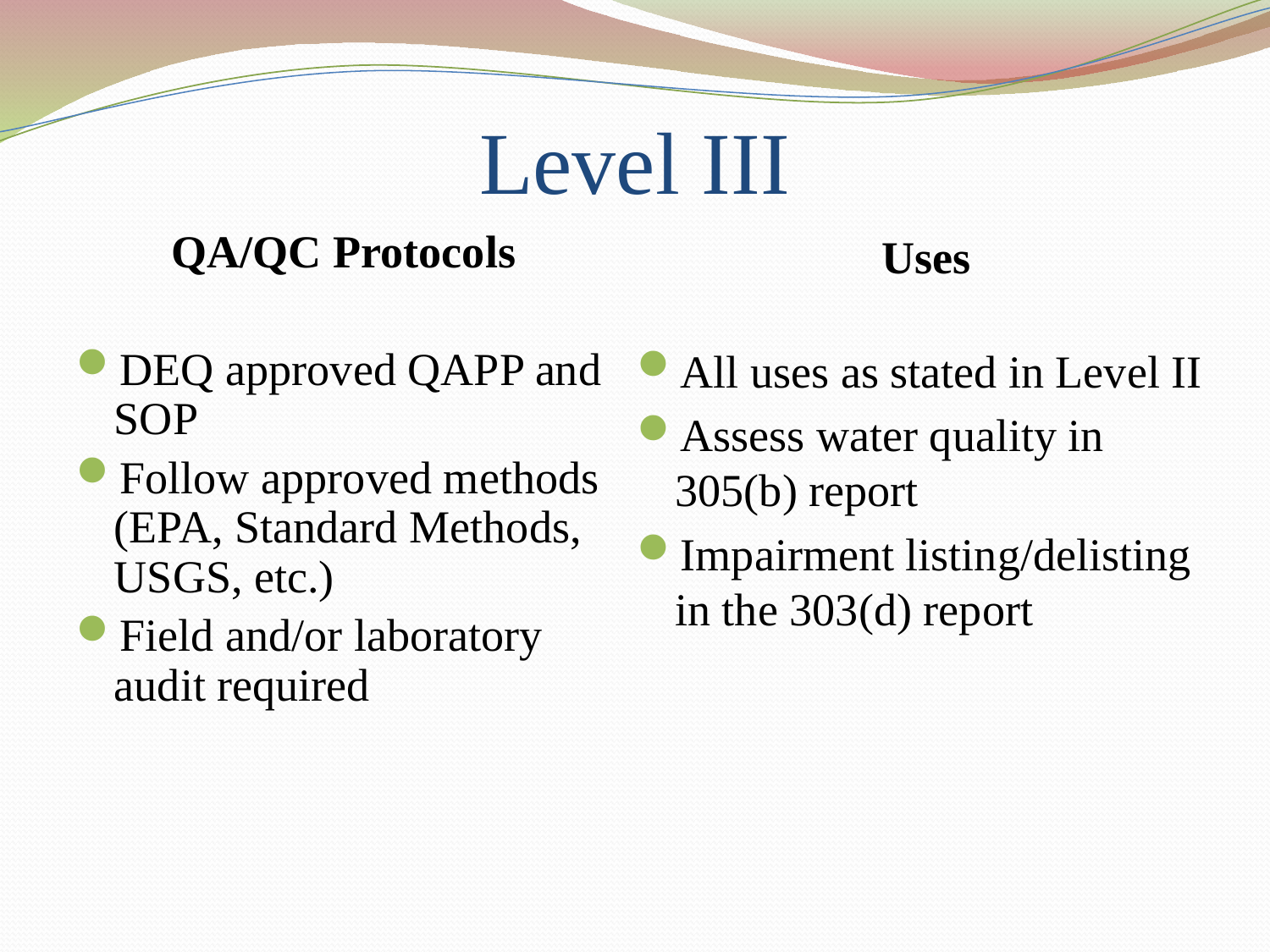

# Level III
QA/QC Protocols

DEQ approved QAPP and SOP
Follow approved methods (EPA, Standard Methods, USGS, etc.)
Field and/or laboratory audit required
Uses

All uses as stated in Level II
Assess water quality in 305(b) report
Impairment listing/delisting in the 303(d) report